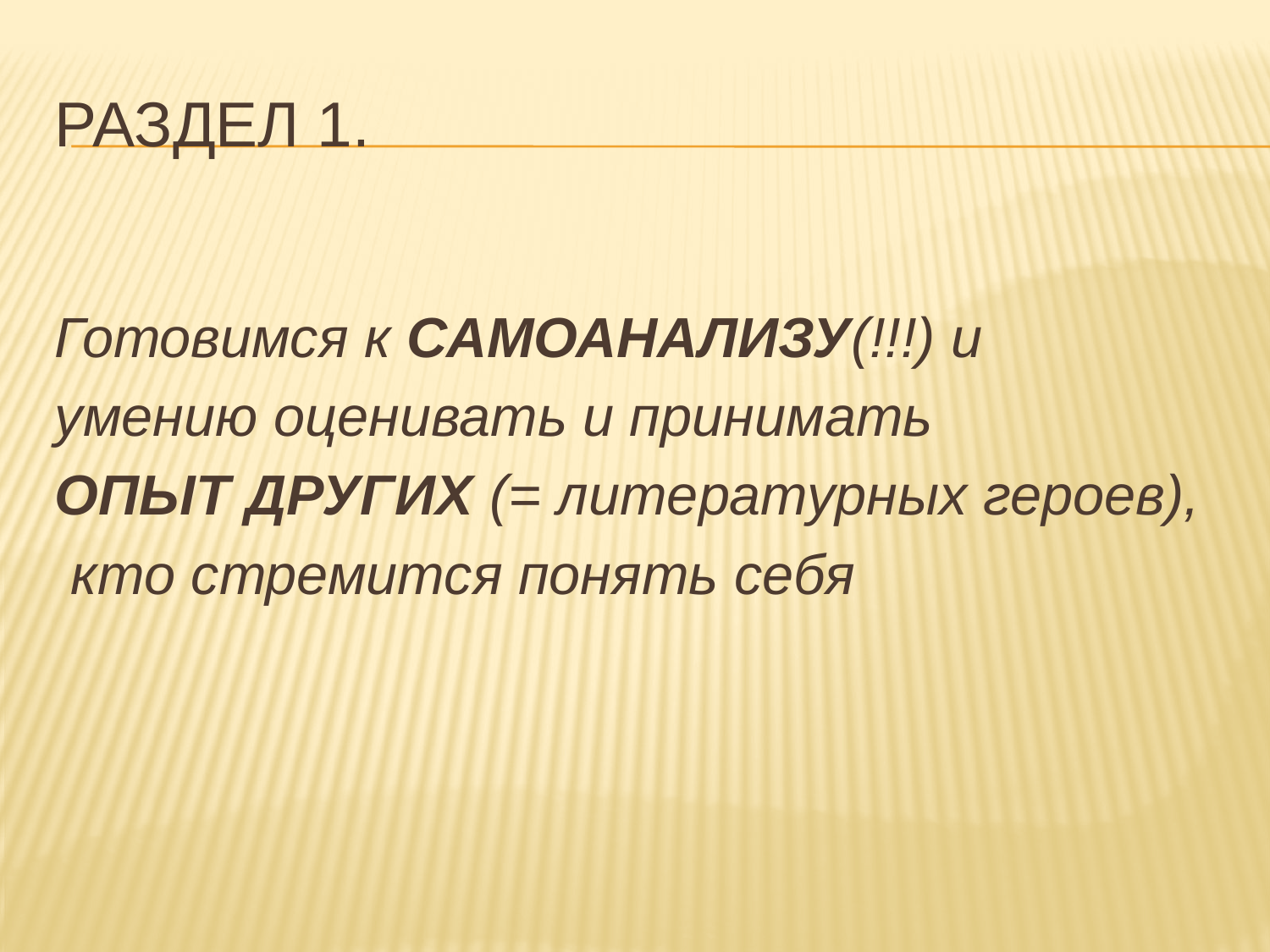

# Раздел 1.

Готовимся к САМОАНАЛИЗУ(!!!) и
умению оценивать и принимать
ОПЫТ ДРУГИХ (= литературных героев),
 кто стремится понять себя